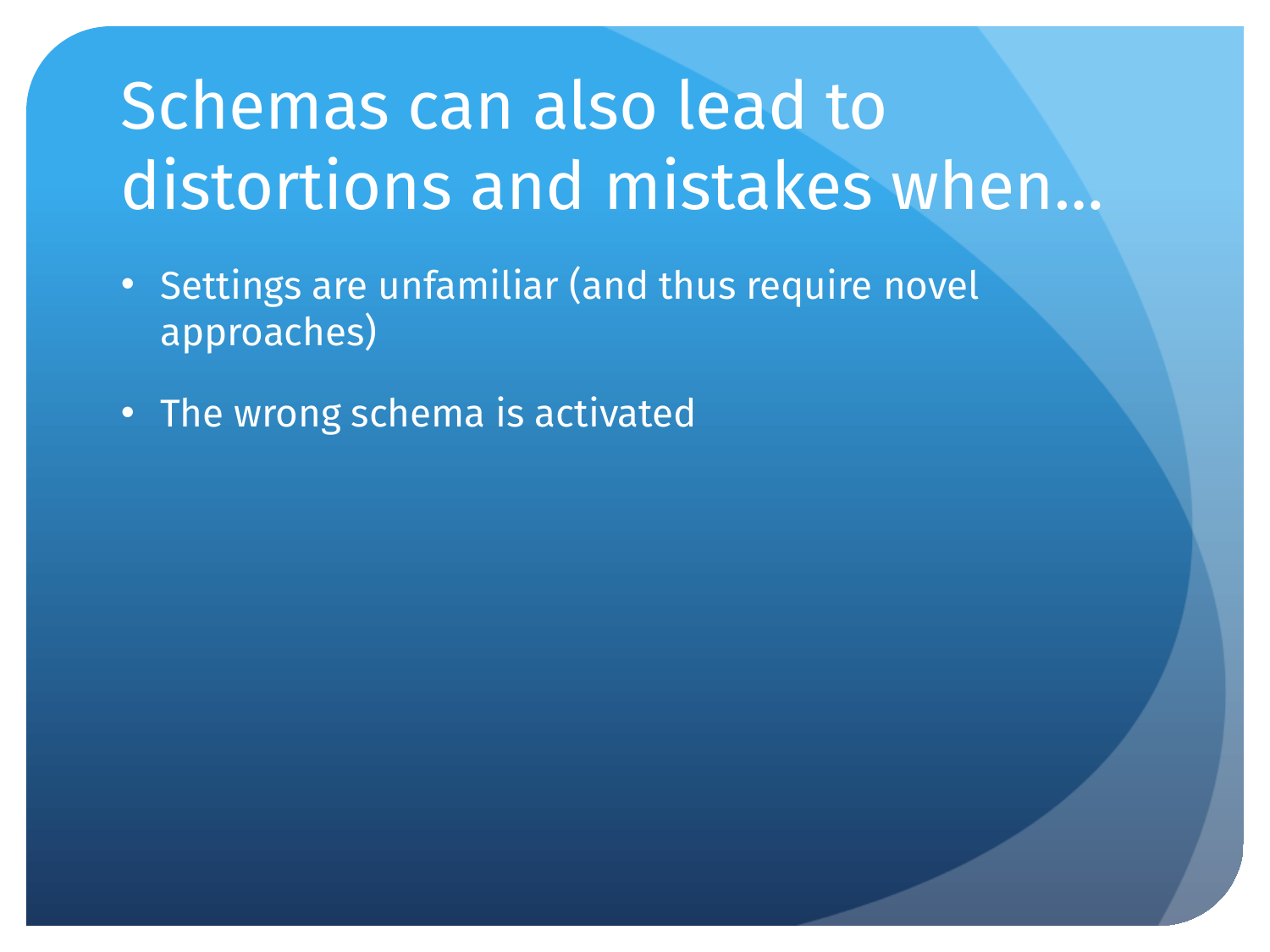

# Schemas can also lead to distortions and mistakes when…
Settings are unfamiliar (and thus require novel approaches)
The wrong schema is activated